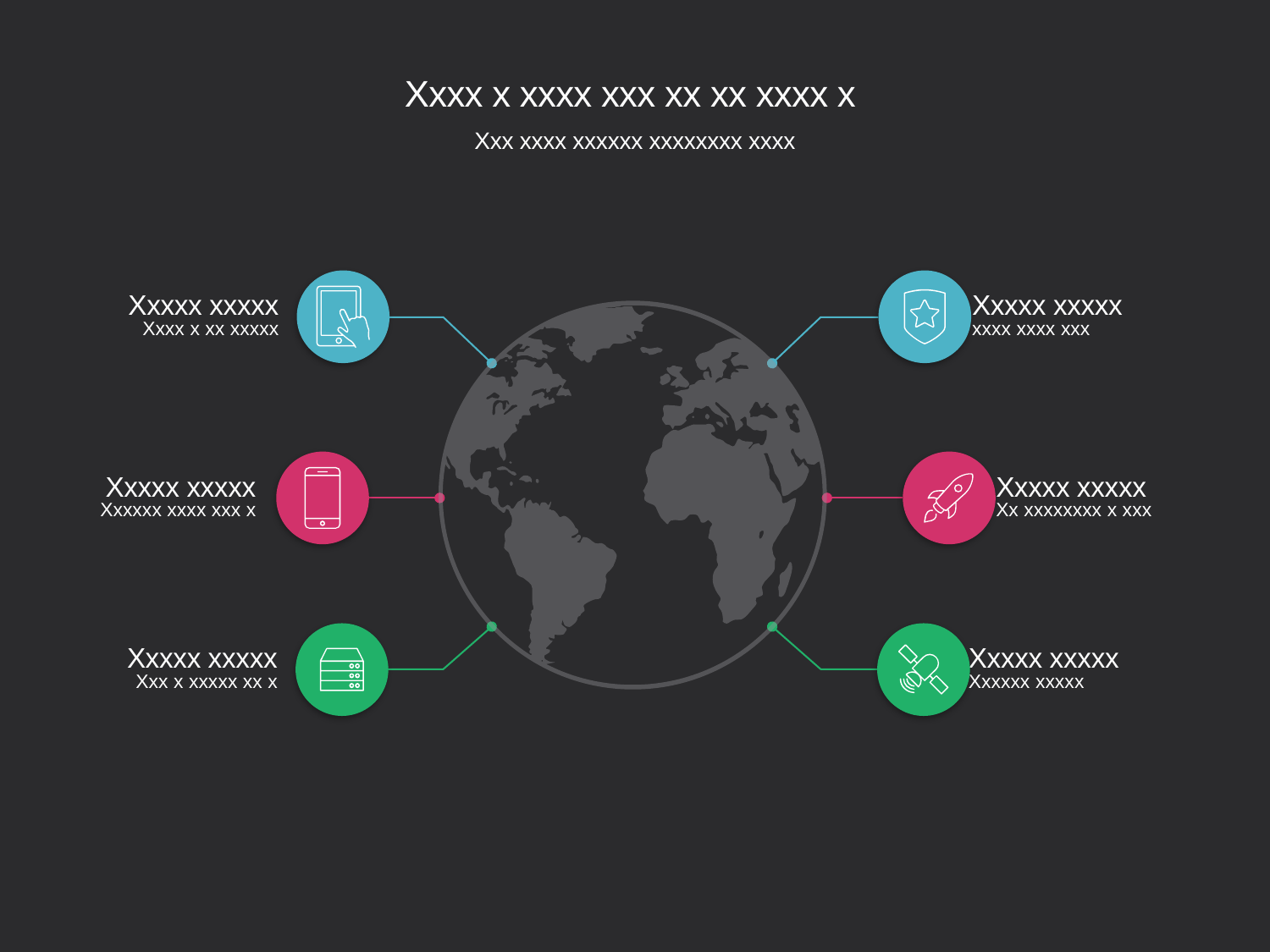

# Xxxx x xxxx xxx xx xx xxxx x
Xxx xxxx xxxxxx xxxxxxxx xxxx

Xxxxx xxxxx
Xxxx x xx xxxxx
Xxxxx xxxxx
xxxx xxxx xxx

Xxxxx xxxxx
Xxxxxx xxxx xxx x
Xxxxx xxxxx
Xx xxxxxxxx x xxx

Xxxxx xxxxx
Xxx x xxxxx xx x
Xxxxx xxxxx
Xxxxxx xxxxx